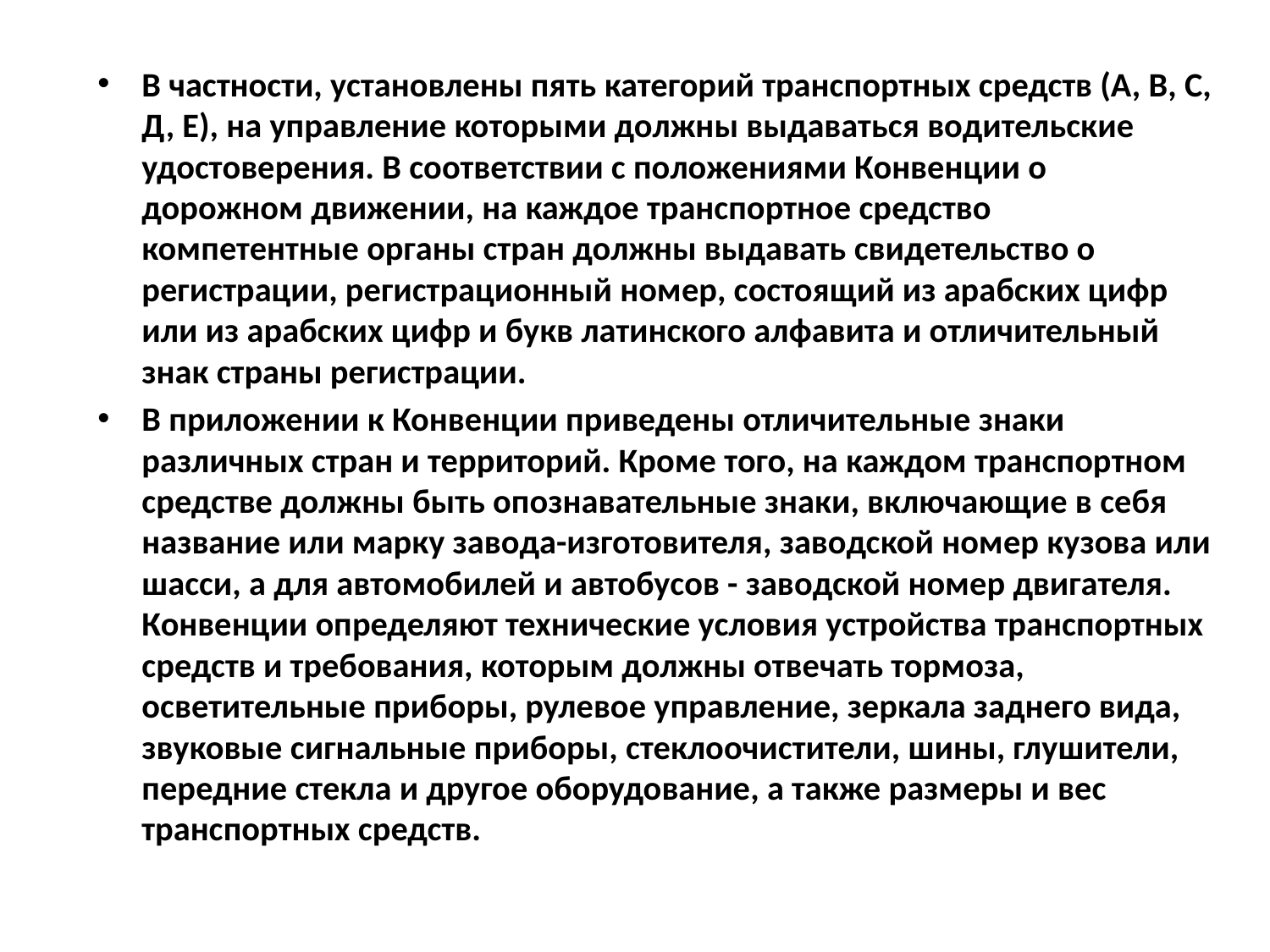

В частности, установлены пять категорий транспортных средств (А, В, С, Д, Е), на управление которыми должны выдаваться водительские удостоверения. В соответствии с положениями Конвенции о дорожном движении, на каждое транспортное средство компетентные органы стран должны выдавать свидетельство о регистрации, регистрационный номер, состоящий из арабских цифр или из арабских цифр и букв латинского алфавита и отличительный знак страны регистрации.
В приложении к Конвенции приведены отличительные знаки различных стран и территорий. Кроме того, на каждом транспортном средстве должны быть опознавательные знаки, включающие в себя название или марку завода-изготовителя, заводской номер кузова или шасси, а для автомобилей и автобусов - заводской номер двигателя. Конвенции определяют технические условия устройства транспортных средств и требования, которым должны отвечать тормоза, осветительные приборы, рулевое управление, зеркала заднего вида, звуковые сигнальные приборы, стеклоочистители, шины, глушители, передние стекла и другое оборудование, а также размеры и вес транспортных средств.